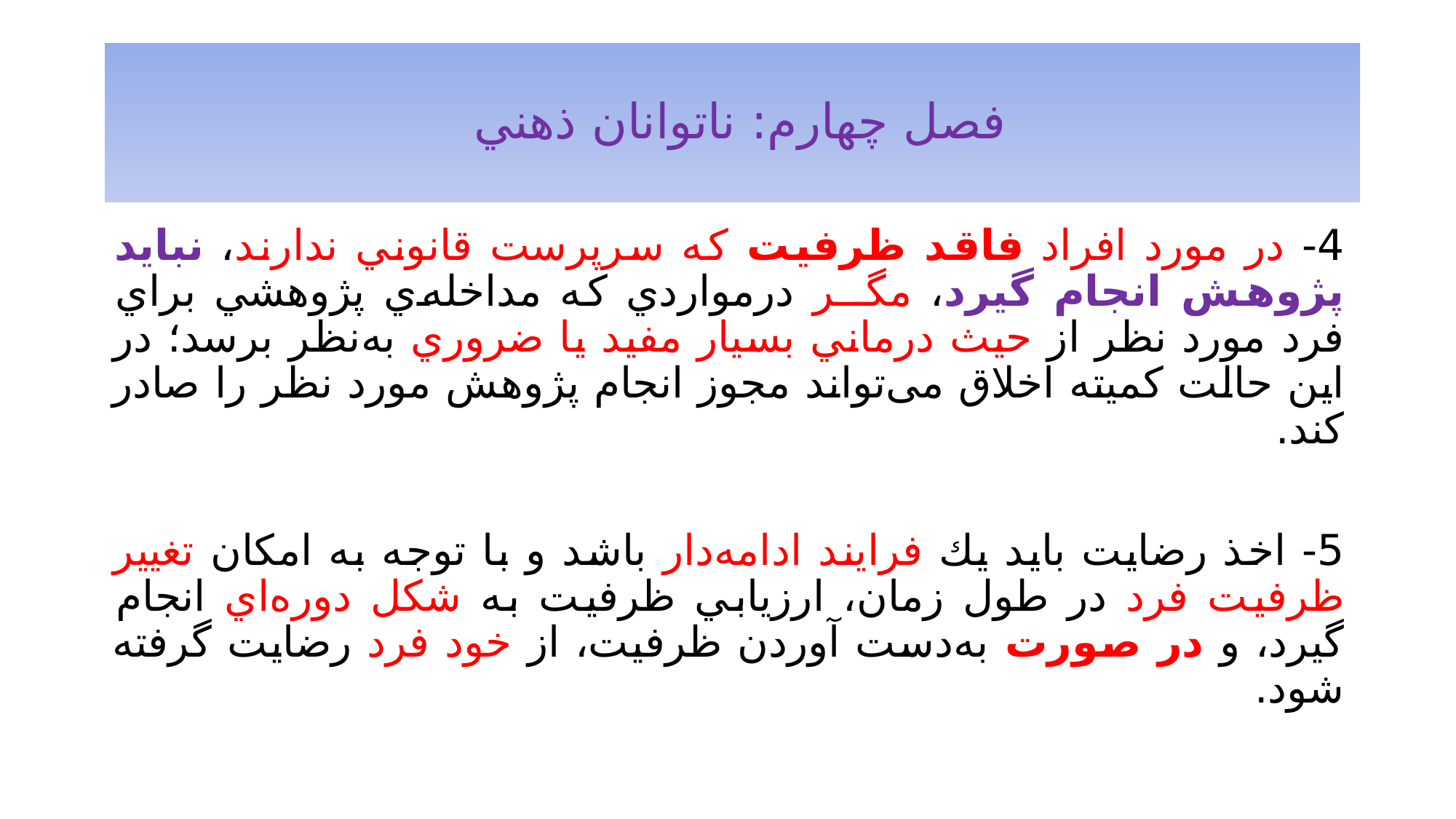

# فصل چهارم: ناتوانان ذهني
4- در مورد افراد فاقد ظرفيت که سرپرست قانوني ندارند، نبايد پژوهش انجام گيرد، مگــر درمواردي که مداخله‌ي پژوهشي براي فرد مورد نظر از حيث درماني بسيار مفيد يا ضروري به‌نظر برسد؛ در اين حالت کميته اخلاق می‌تواند مجوز انجام پژوهش مورد نظر را صادر کند.

5- اخذ رضايت بايد يك فرايند ادامه‌دار باشد و با توجه به امکان تغيير ظرفيت فرد در طول زمان، ارزيابي ظرفيت به شکل دوره‌اي انجام گيرد، و در صورت به‌دست آوردن ظرفيت، از خود فرد رضايت گرفته شود.